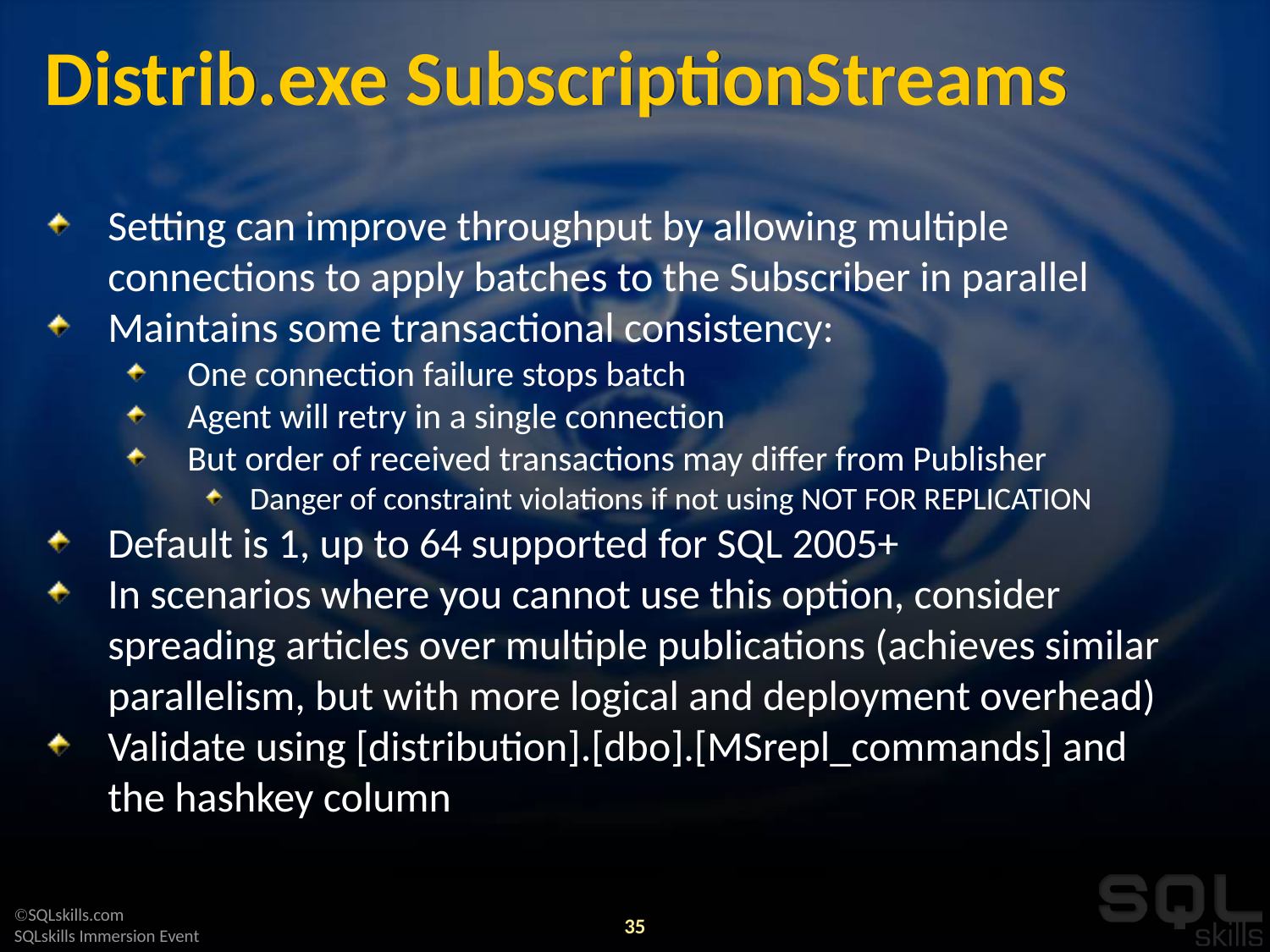

# Distrib.exe SubscriptionStreams
Setting can improve throughput by allowing multiple connections to apply batches to the Subscriber in parallel
Maintains some transactional consistency:
One connection failure stops batch
Agent will retry in a single connection
But order of received transactions may differ from Publisher
Danger of constraint violations if not using NOT FOR REPLICATION
Default is 1, up to 64 supported for SQL 2005+
In scenarios where you cannot use this option, consider spreading articles over multiple publications (achieves similar parallelism, but with more logical and deployment overhead)
Validate using [distribution].[dbo].[MSrepl_commands] and the hashkey column
35